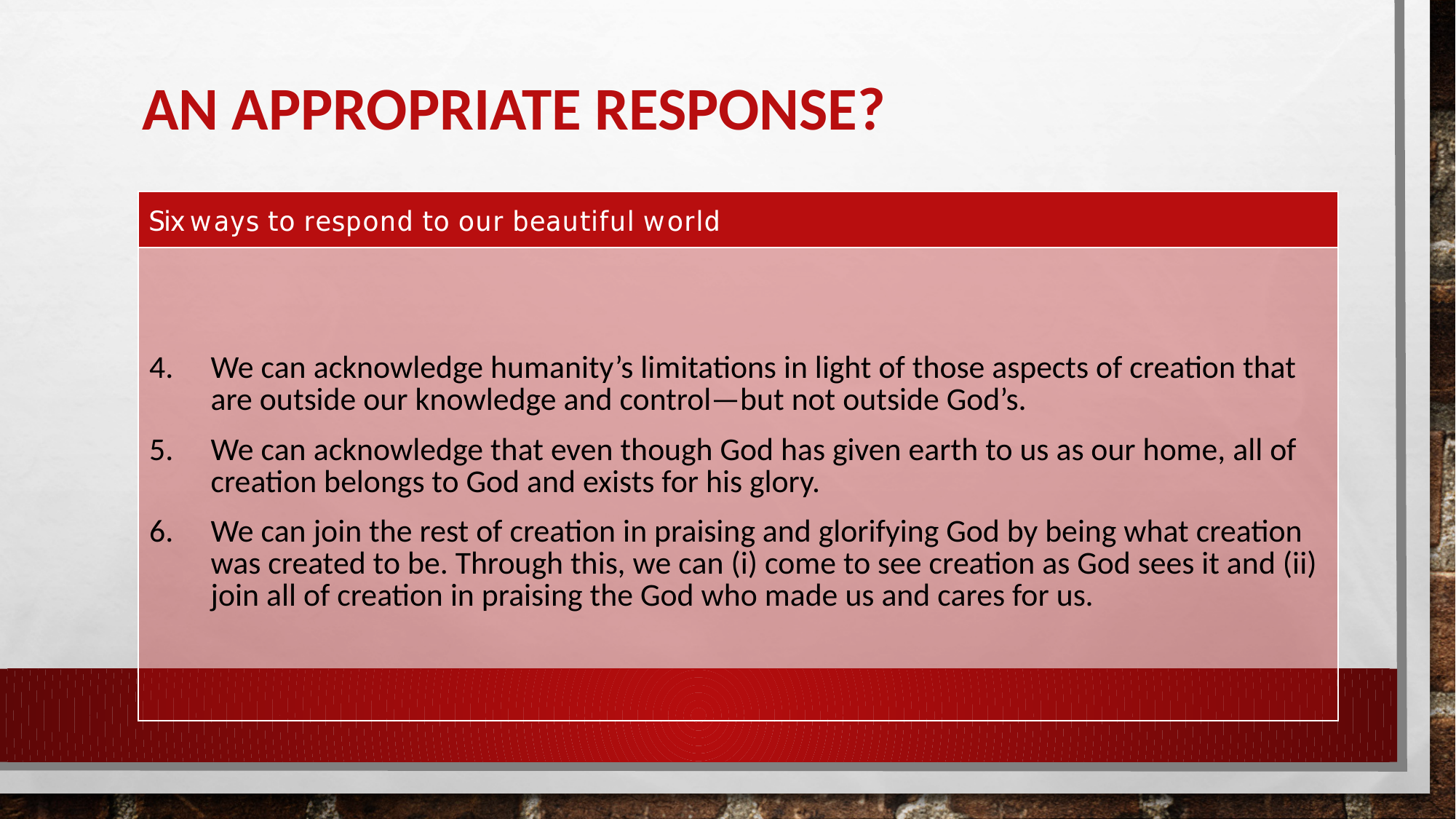

# An appropriate response?
| Six ways to respond to our beautiful world |
| --- |
| We can acknowledge humanity’s limitations in light of those aspects of creation that are outside our knowledge and control—but not outside God’s. We can acknowledge that even though God has given earth to us as our home, all of creation belongs to God and exists for his glory. We can join the rest of creation in praising and glorifying God by being what creation was created to be. Through this, we can (i) come to see creation as God sees it and (ii) join all of creation in praising the God who made us and cares for us. |